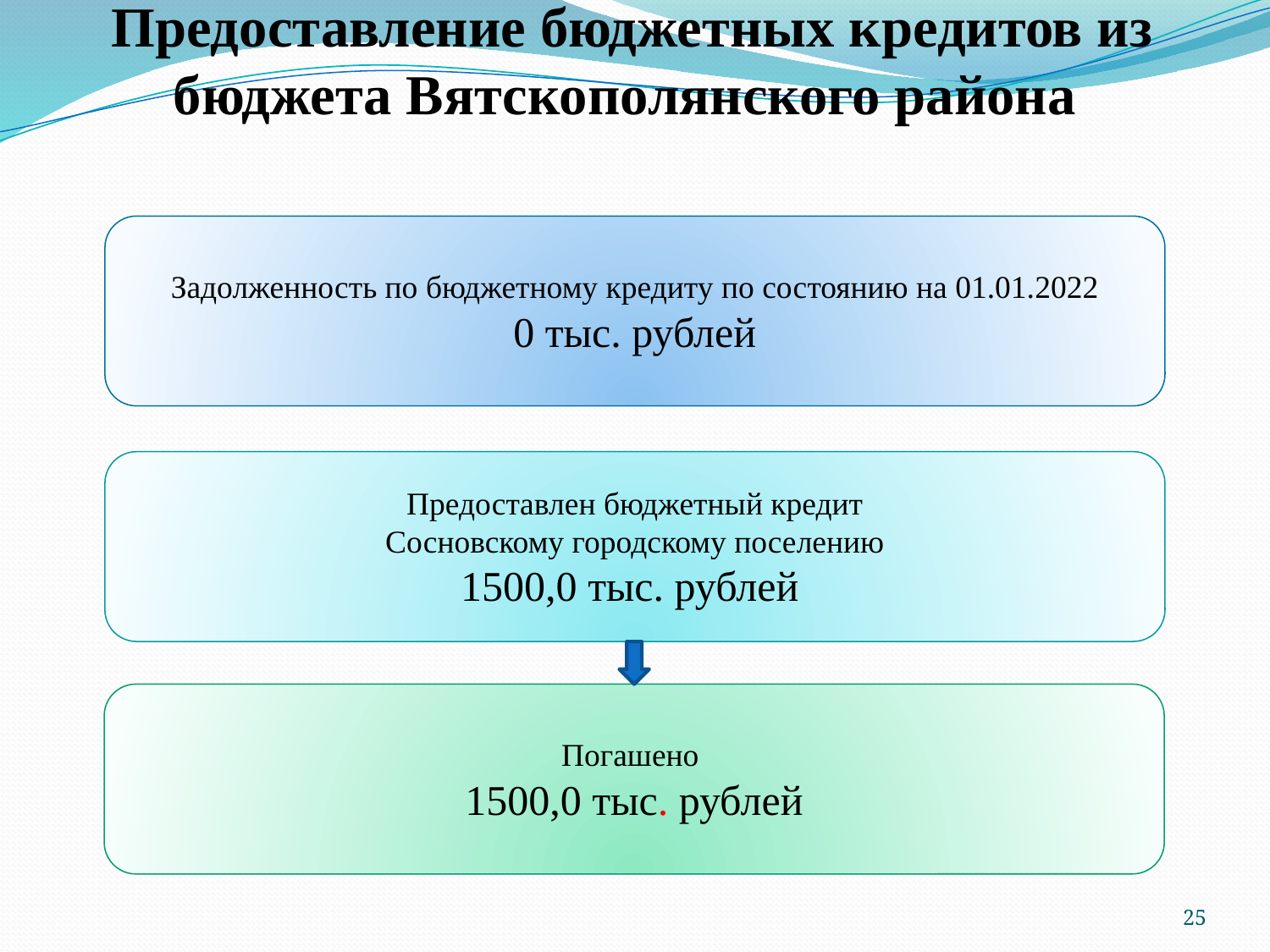

# Предоставление бюджетных кредитов из бюджета Вятскополянского района

Задолженность по бюджетному кредиту по состоянию на 01.01.2022
0 тыс. рублей
Предоставлен бюджетный кредит
Сосновскому городскому поселению
1500,0 тыс. рублей

Погашено
1500,0 тыс. рублей
25